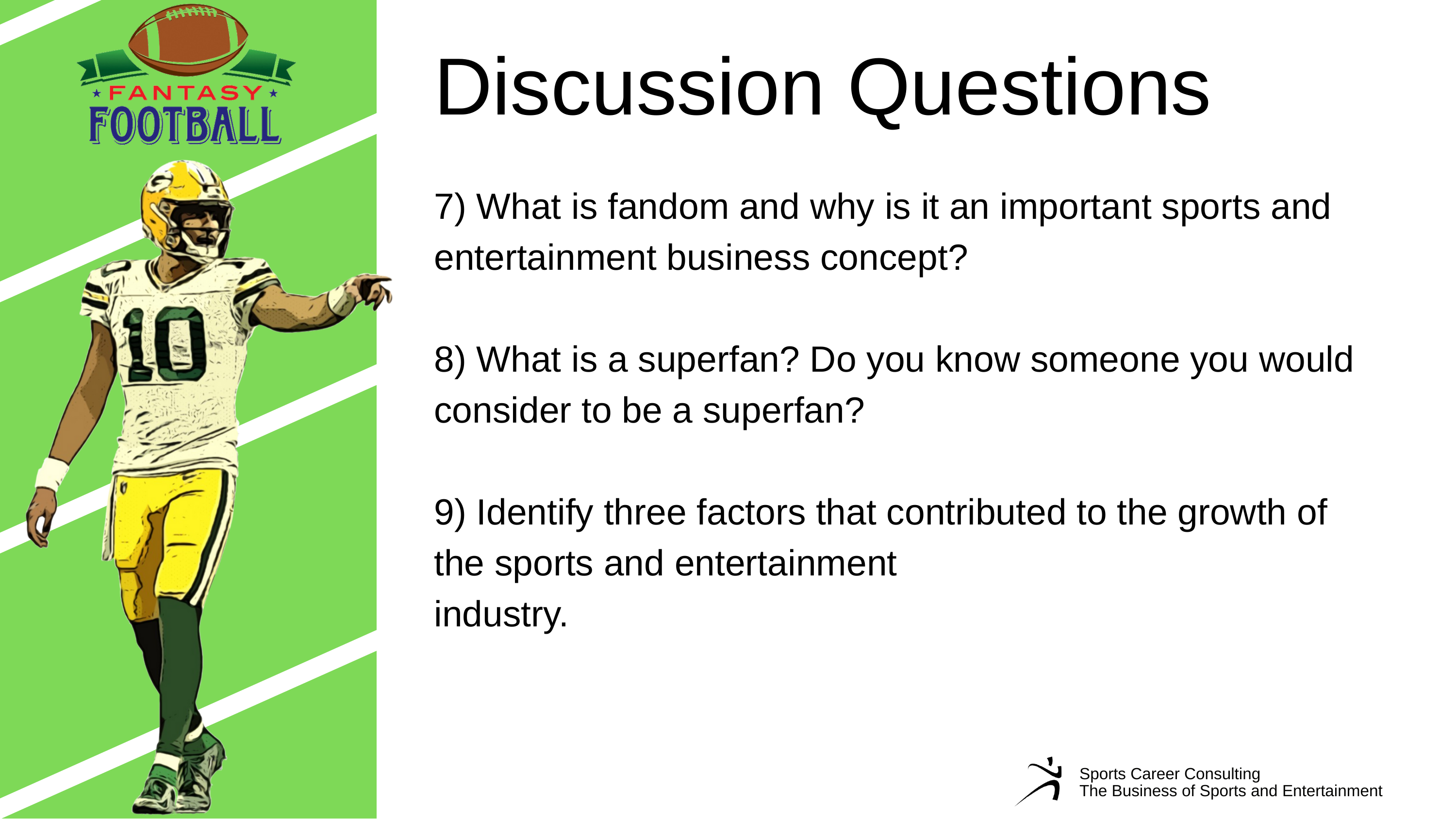

Discussion Questions

7) What is fandom and why is it an important sports and entertainment business concept?

8) What is a superfan? Do you know someone you would consider to be a superfan?

9) Identify three factors that contributed to the growth of the sports and entertainment
industry.

Sports Career Consulting
The Business of Sports and Entertainment